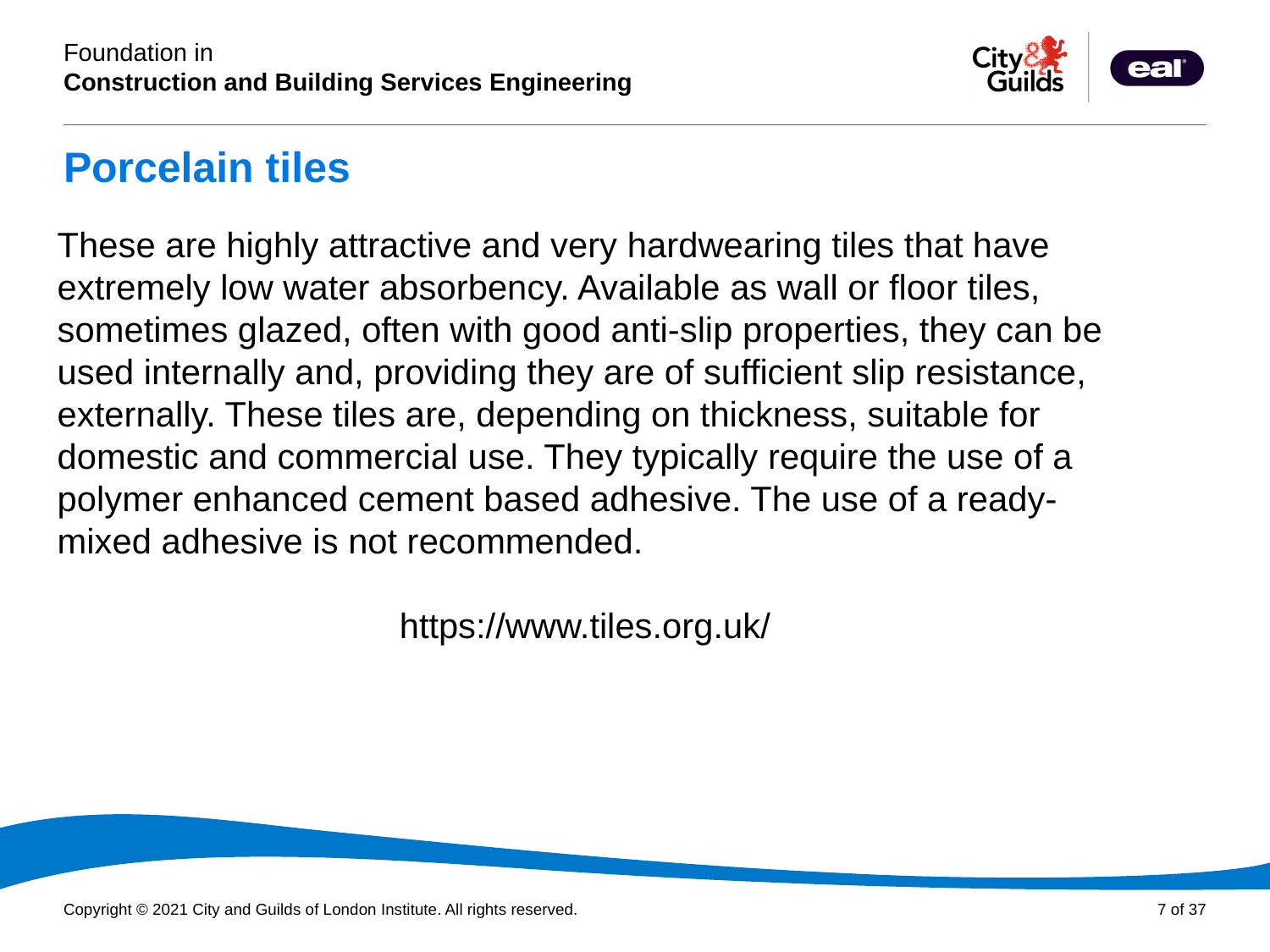

# Porcelain tiles
These are highly attractive and very hardwearing tiles that have extremely low water absorbency. Available as wall or floor tiles, sometimes glazed, often with good anti-slip properties, they can be used internally and, providing they are of sufficient slip resistance, externally. These tiles are, depending on thickness, suitable for domestic and commercial use. They typically require the use of a polymer enhanced cement based adhesive. The use of a ready-mixed adhesive is not recommended.

https://www.tiles.org.uk/